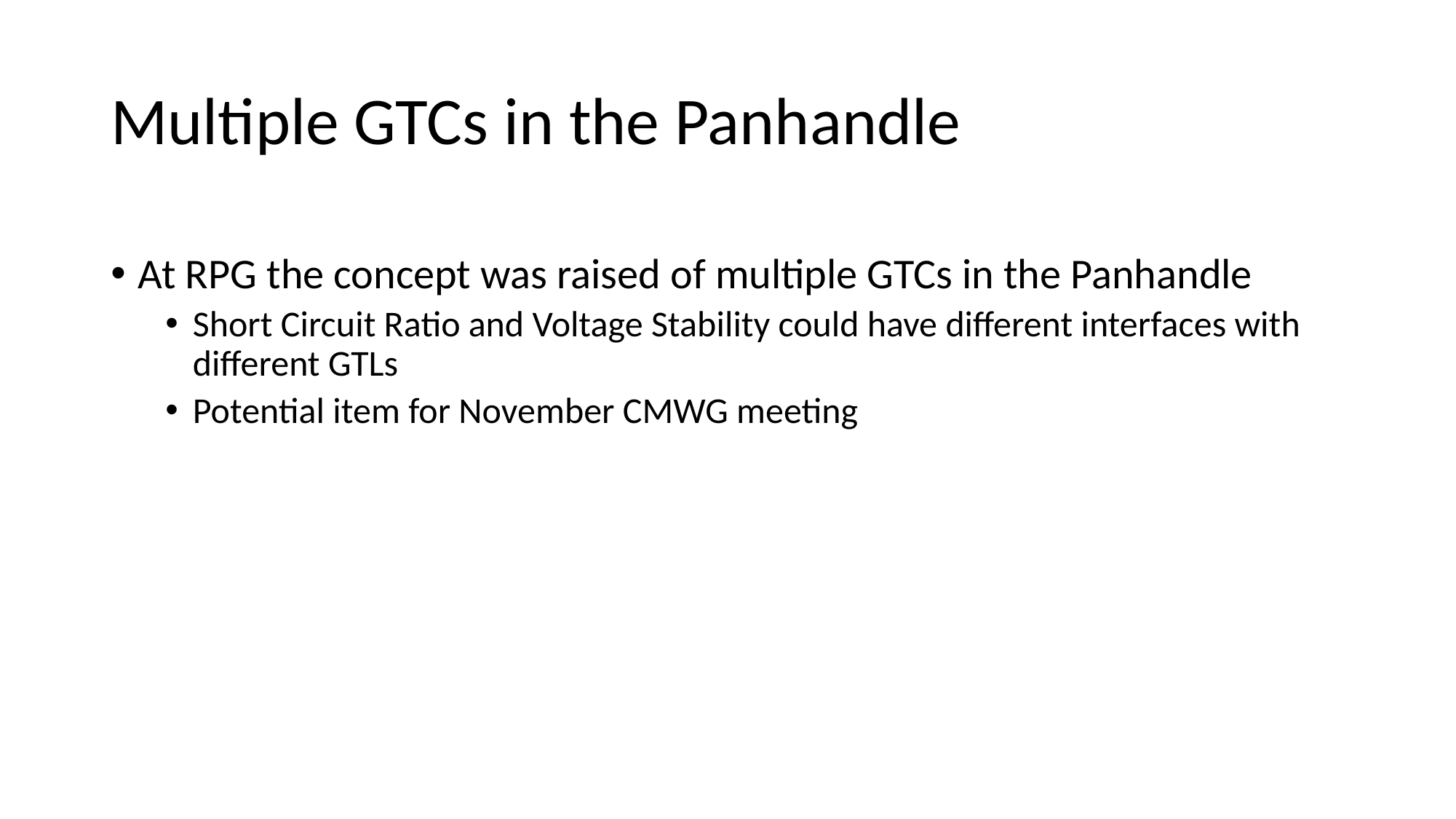

# Multiple GTCs in the Panhandle

At RPG the concept was raised of multiple GTCs in the Panhandle
Short Circuit Ratio and Voltage Stability could have different interfaces with different GTLs
Potential item for November CMWG meeting